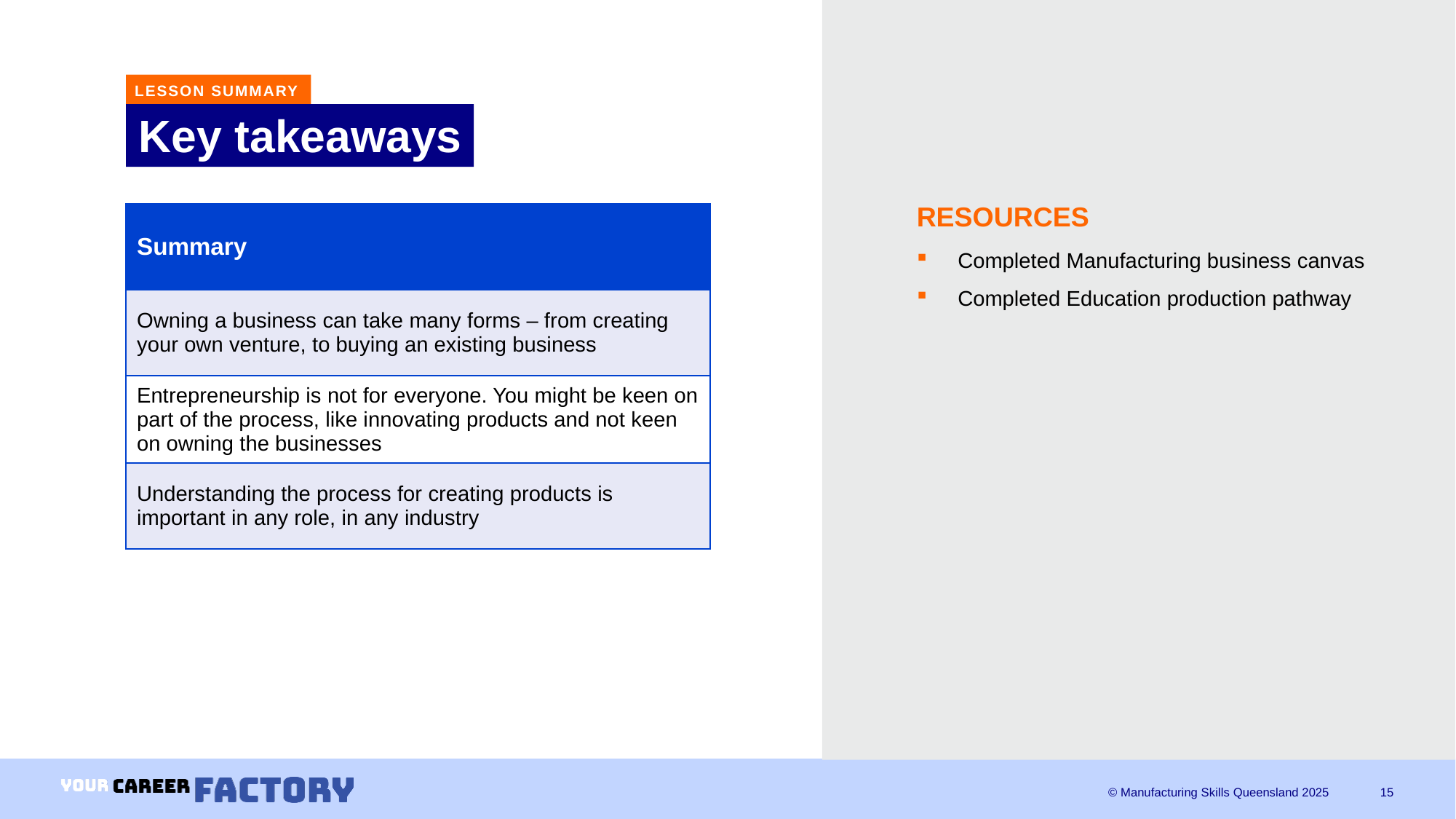

LESSON SUMMARY
# Key takeaways
RESOURCES
| Summary |
| --- |
| Owning a business can take many forms – from creating your own venture, to buying an existing business |
| Entrepreneurship is not for everyone. You might be keen on part of the process, like innovating products and not keen on owning the businesses |
| Understanding the process for creating products is important in any role, in any industry |
Completed Manufacturing business canvas
Completed Education production pathway